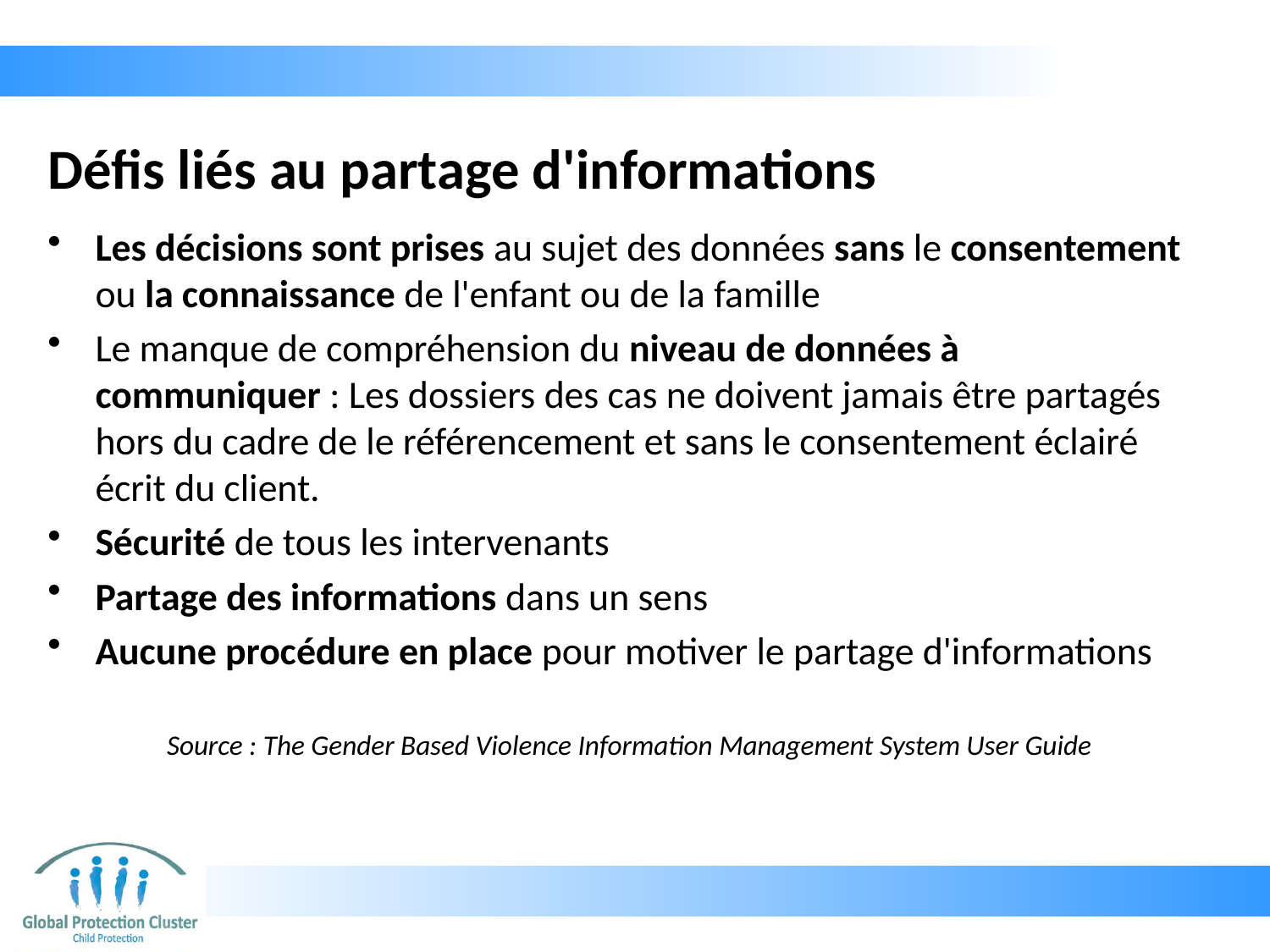

# Défis liés au partage d'informations
Les décisions sont prises au sujet des données sans le consentement ou la connaissance de l'enfant ou de la famille
Le manque de compréhension du niveau de données à communiquer : Les dossiers des cas ne doivent jamais être partagés hors du cadre de le référencement et sans le consentement éclairé écrit du client.
Sécurité de tous les intervenants
Partage des informations dans un sens
Aucune procédure en place pour motiver le partage d'informations

Source : The Gender Based Violence Information Management System User Guide